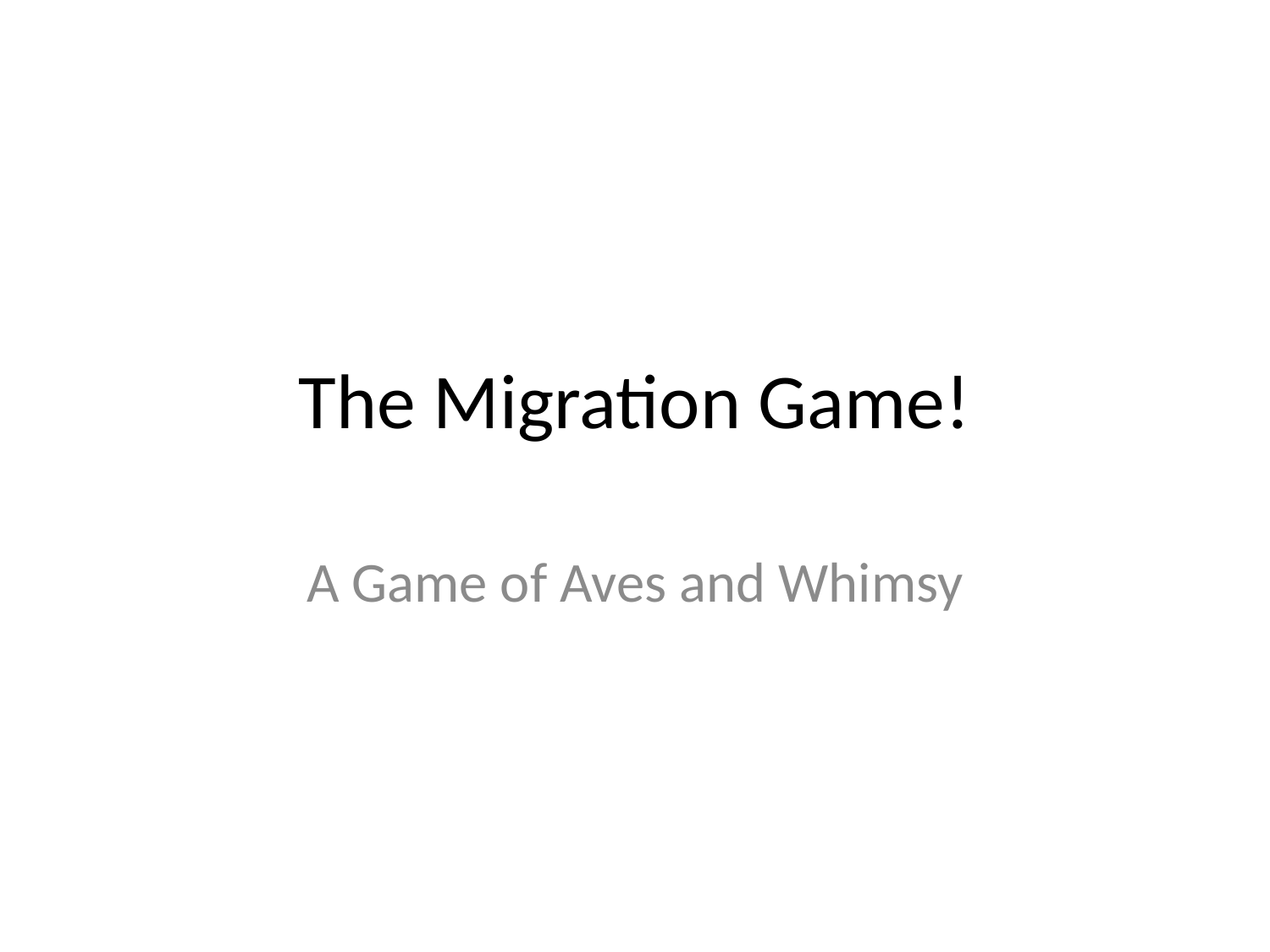

# The Migration Game!
A Game of Aves and Whimsy